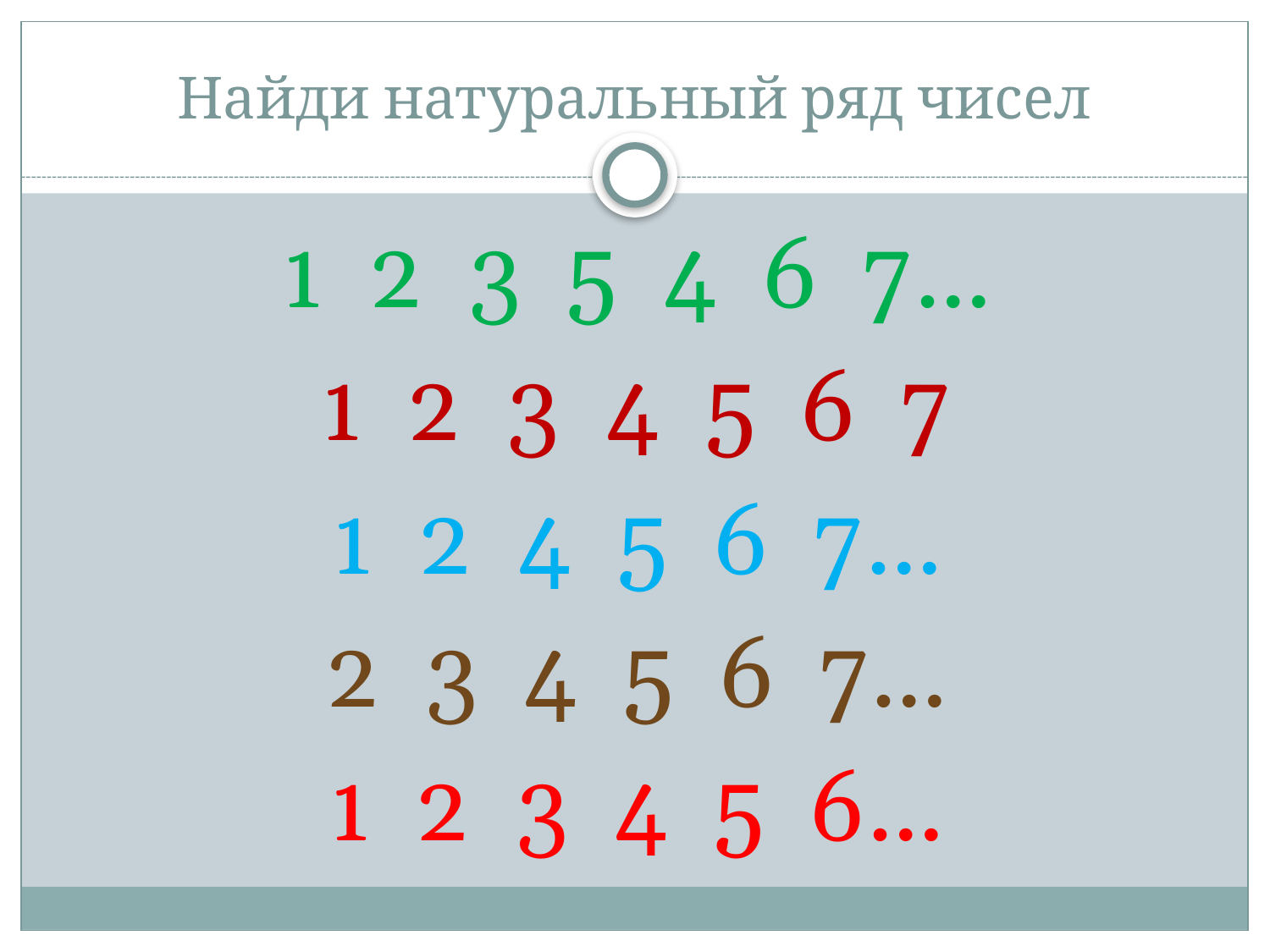

# Найди натуральный ряд чисел
1  2  3  5  4  6  7…
1  2  3  4  5  6  7
1  2  4  5  6  7…
2  3  4  5  6  7…
1  2  3  4  5  6…